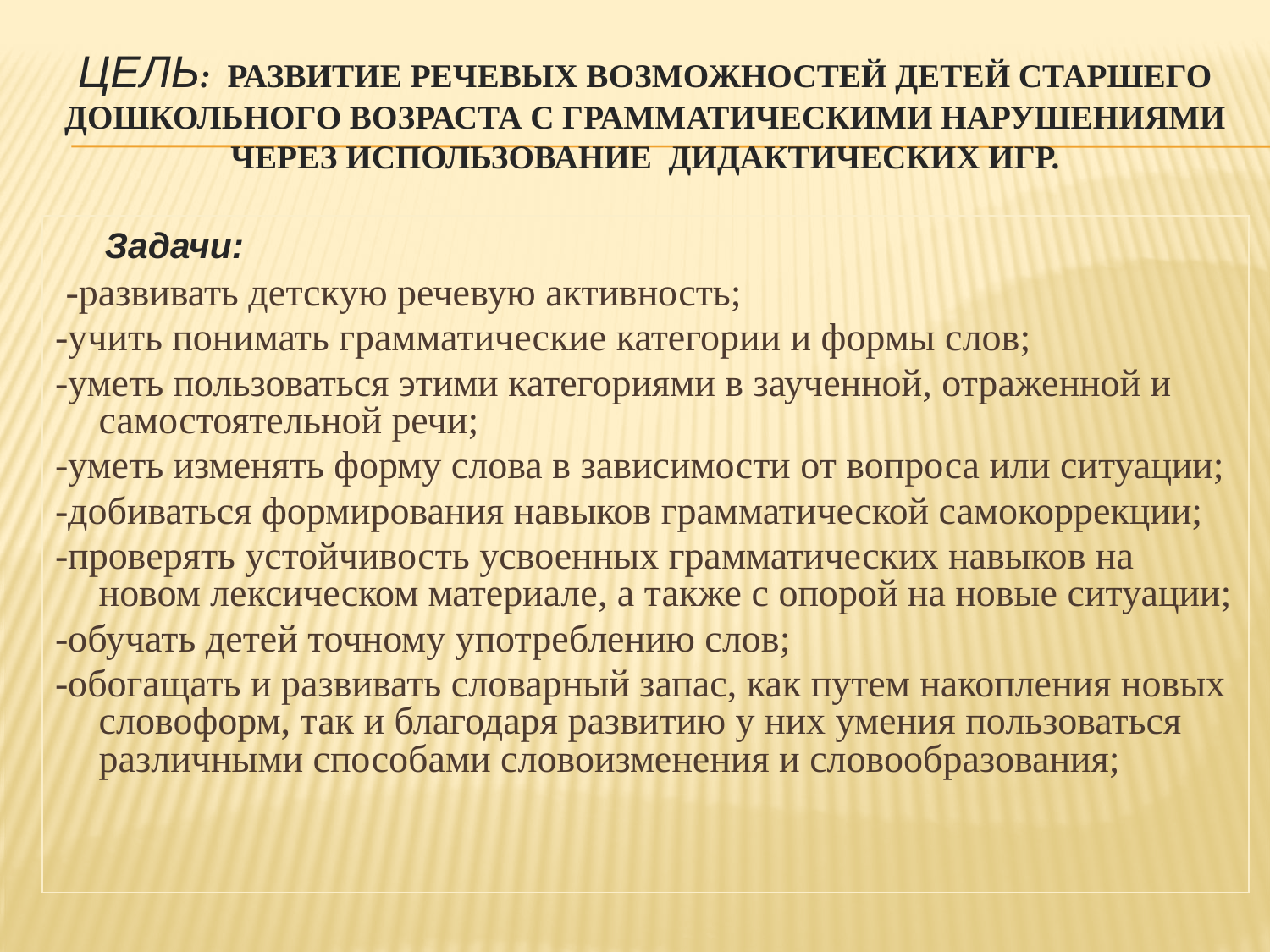

# Цель:  развитие речевых возможностей детей старшего дошкольного возраста с грамматическими нарушениями через использование  дидактических игр.
     Задачи:
 -развивать детскую речевую активность;
-учить понимать грамматические категории и формы слов;
-уметь пользоваться этими категориями в заученной, отраженной и самостоятельной речи;
-уметь изменять форму слова в зависимости от вопроса или ситуации;
-добиваться формирования навыков грамматической самокоррекции;
-проверять устойчивость усвоенных грамматических навыков на новом лексическом материале, а также с опорой на новые ситуации;
-обучать детей точному употреблению слов;
-обогащать и развивать словарный запас, как путем накопления новых словоформ, так и благодаря развитию у них умения пользоваться различными способами словоизменения и словообразования;